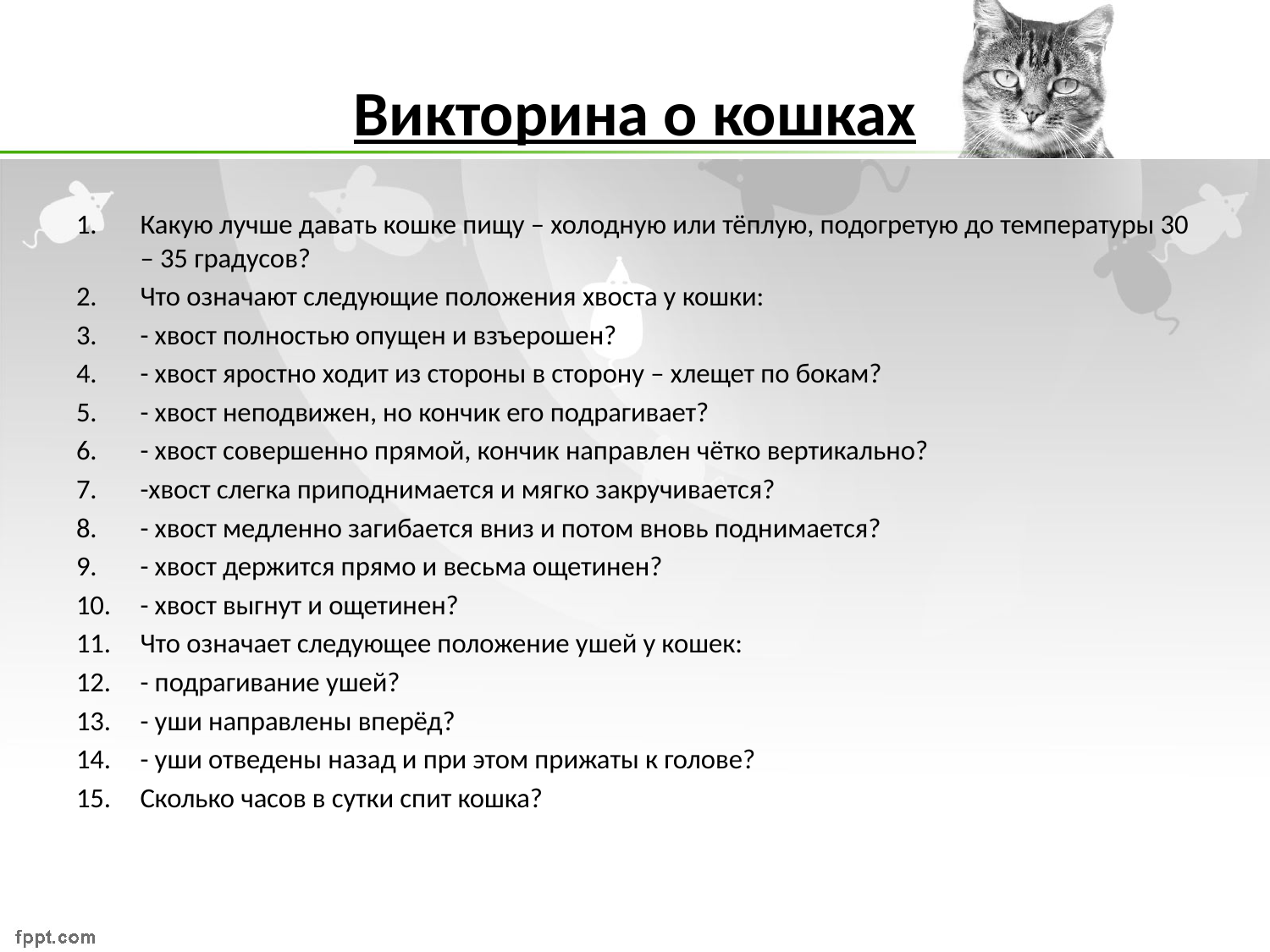

# Викторина о кошках
Какую лучше давать кошке пищу – холодную или тёплую, подогретую до температуры 30 – 35 градусов?
Что означают следующие положения хвоста у кошки:
- хвост полностью опущен и взъерошен?
- хвост яростно ходит из стороны в сторону – хлещет по бокам?
- хвост неподвижен, но кончик его подрагивает?
- хвост совершенно прямой, кончик направлен чётко вертикально?
-хвост слегка приподнимается и мягко закручивается?
- хвост медленно загибается вниз и потом вновь поднимается?
- хвост держится прямо и весьма ощетинен?
- хвост выгнут и ощетинен?
Что означает следующее положение ушей у кошек:
- подрагивание ушей?
- уши направлены вперёд?
- уши отведены назад и при этом прижаты к голове?
Сколько часов в сутки спит кошка?